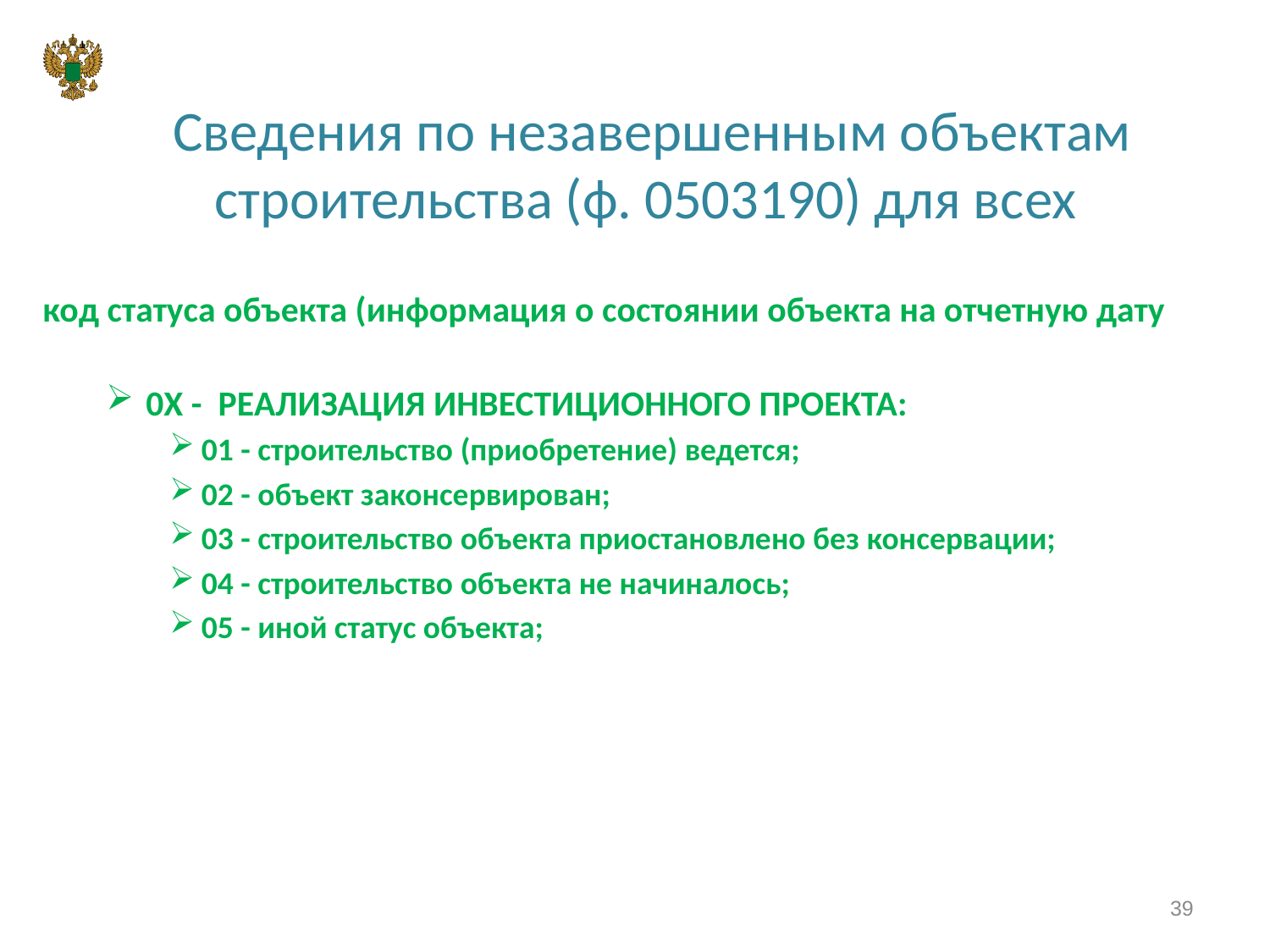

# Сведения по незавершенным объектам строительства (ф. 0503190) для всех
код статуса объекта (информация о состоянии объекта на отчетную дату

0Х -  РЕАЛИЗАЦИЯ ИНВЕСТИЦИОННОГО ПРОЕКТА:
01 - строительство (приобретение) ведется;
02 - объект законсервирован;
03 - строительство объекта приостановлено без консервации;
04 - строительство объекта не начиналось;
05 - иной статус объекта;

39